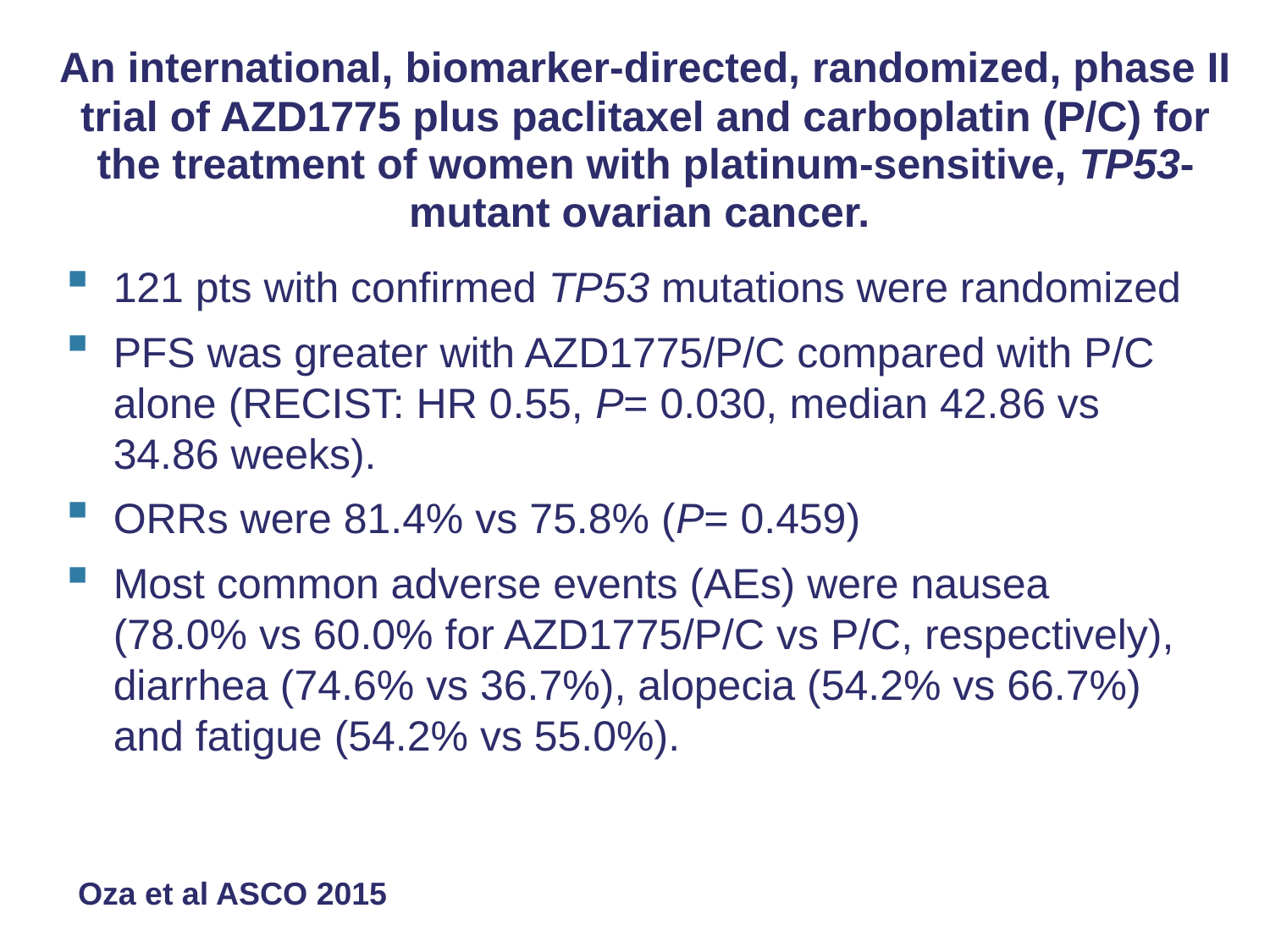

# An international, biomarker-directed, randomized, phase II trial of AZD1775 plus paclitaxel and carboplatin (P/C) for the treatment of women with platinum-sensitive, TP53-mutant ovarian cancer.
121 pts with confirmed TP53 mutations were randomized
PFS was greater with AZD1775/P/C compared with P/C alone (RECIST: HR 0.55, P= 0.030, median 42.86 vs 34.86 weeks).
ORRs were 81.4% vs 75.8% (P= 0.459)
Most common adverse events (AEs) were nausea (78.0% vs 60.0% for AZD1775/P/C vs P/C, respectively), diarrhea (74.6% vs 36.7%), alopecia (54.2% vs 66.7%) and fatigue (54.2% vs 55.0%).

Oza et al ASCO 2015